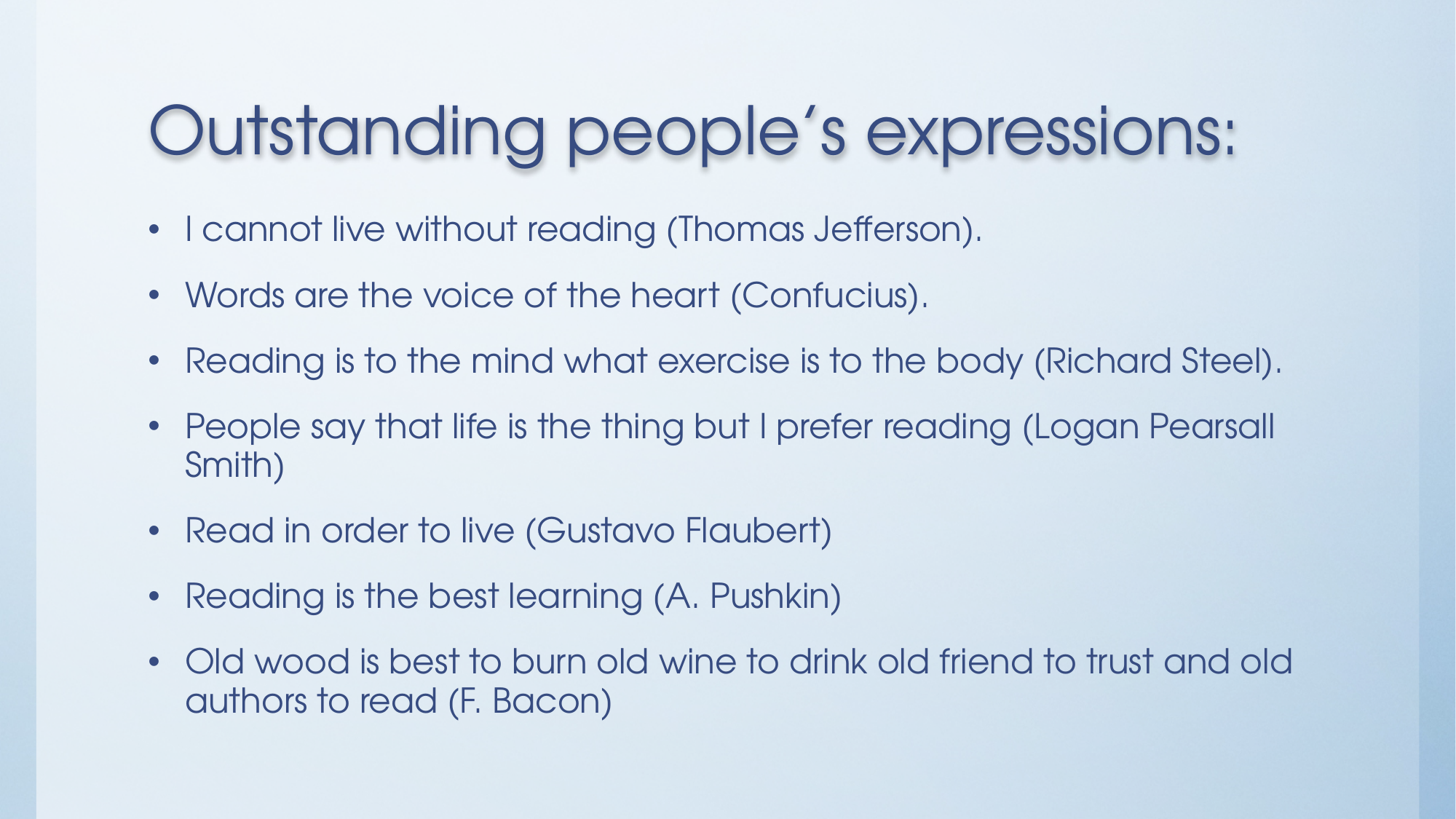

# Outstanding people’s expressions:
I cannot live without reading (Thomas Jefferson).
Words are the voice of the heart (Confucius).
Reading is to the mind what exercise is to the body (Richard Steel).
People say that life is the thing but I prefer reading (Logan Pearsall Smith)
Read in order to live (Gustavo Flaubert)
Reading is the best learning (A. Pushkin)
Old wood is best to burn old wine to drink old friend to trust and old authors to read (F. Bacon)